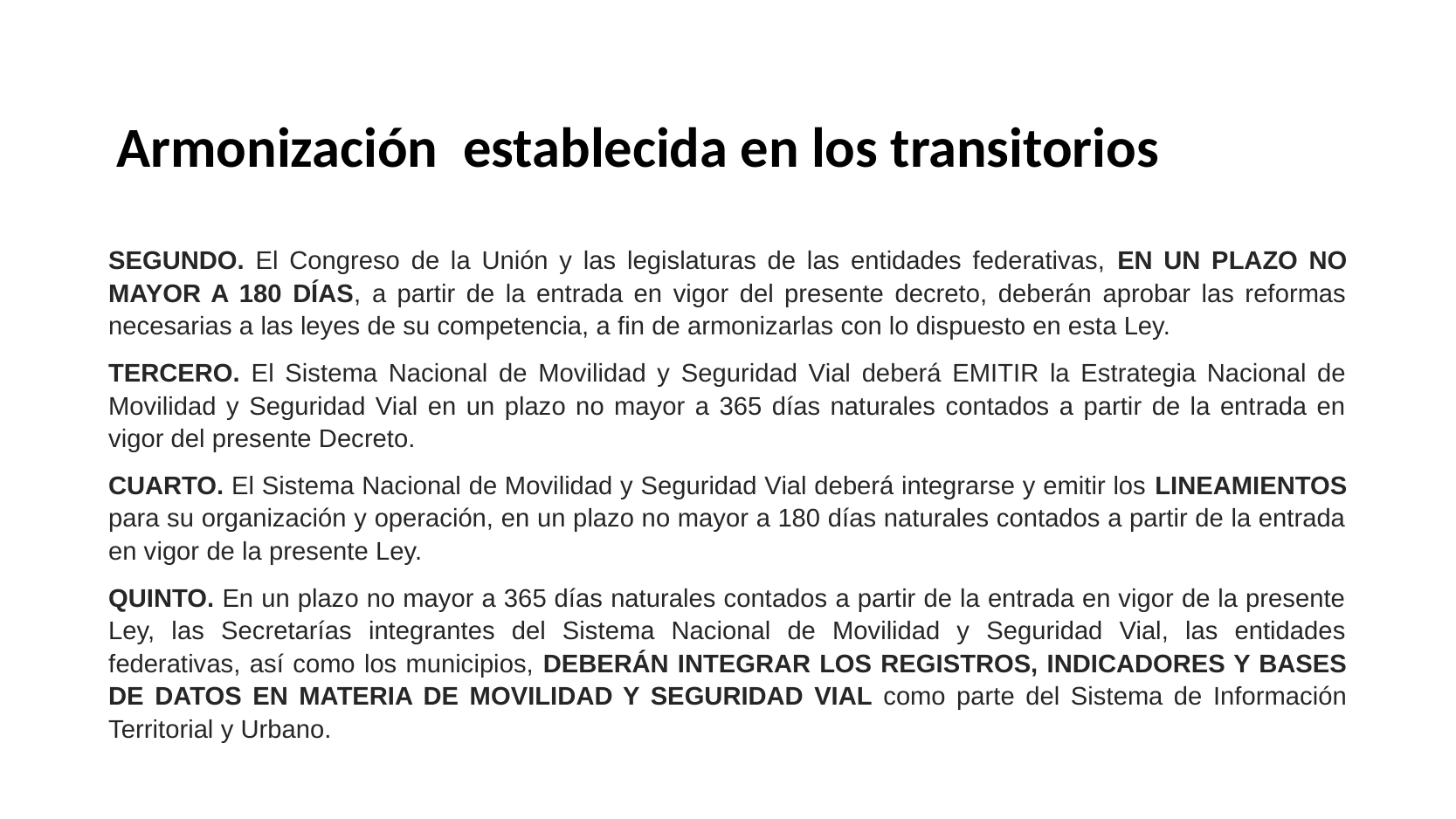

Armonización  establecida en los transitorios
SEGUNDO. El Congreso de la Unión y las legislaturas de las entidades federativas, EN UN PLAZO NO MAYOR A 180 DÍAS, a partir de la entrada en vigor del presente decreto, deberán aprobar las reformas necesarias a las leyes de su competencia, a fin de armonizarlas con lo dispuesto en esta Ley.
TERCERO. El Sistema Nacional de Movilidad y Seguridad Vial deberá EMITIR la Estrategia Nacional de Movilidad y Seguridad Vial en un plazo no mayor a 365 días naturales contados a partir de la entrada en vigor del presente Decreto.
CUARTO. El Sistema Nacional de Movilidad y Seguridad Vial deberá integrarse y emitir los LINEAMIENTOS para su organización y operación, en un plazo no mayor a 180 días naturales contados a partir de la entrada en vigor de la presente Ley.
QUINTO. En un plazo no mayor a 365 días naturales contados a partir de la entrada en vigor de la presente Ley, las Secretarías integrantes del Sistema Nacional de Movilidad y Seguridad Vial, las entidades federativas, así como los municipios, DEBERÁN INTEGRAR LOS REGISTROS, INDICADORES Y BASES DE DATOS EN MATERIA DE MOVILIDAD Y SEGURIDAD VIAL como parte del Sistema de Información Territorial y Urbano.